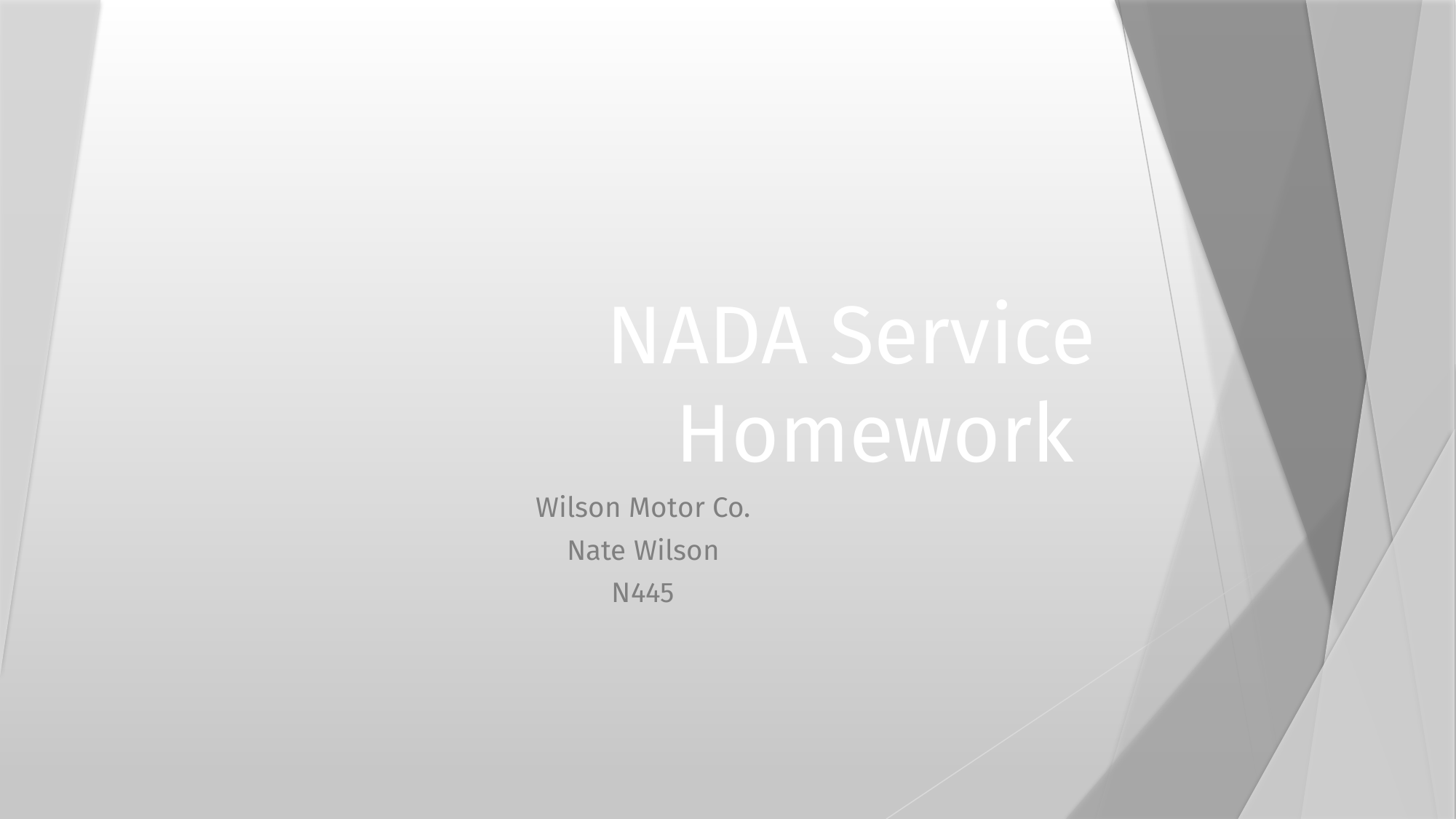

# NADA Service Homework
Wilson Motor Co.
Nate Wilson
N445